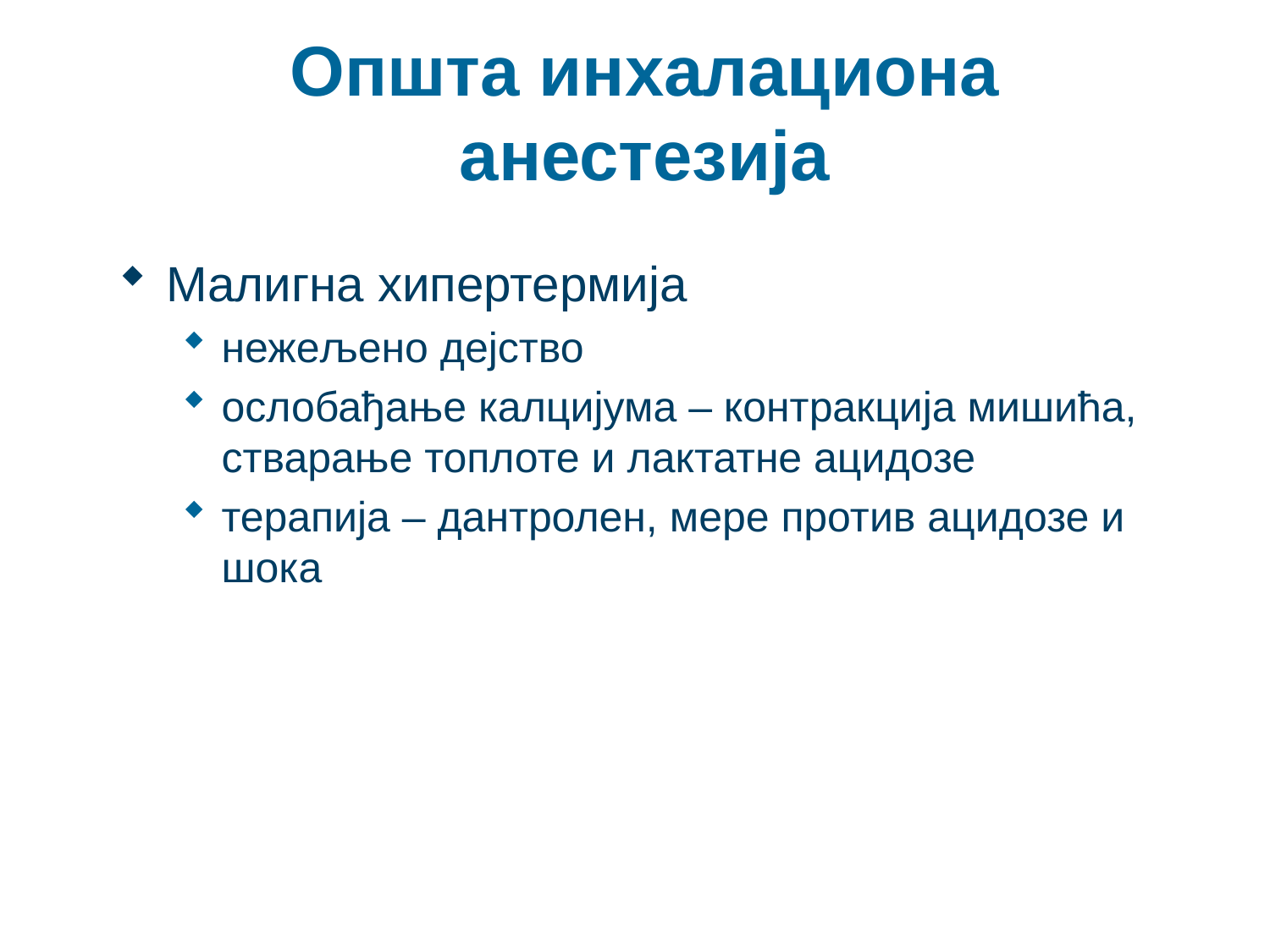

# Општа инхалациона анестезија
Малигна хипертермија
нежељено дејство
ослобађање калцијума – контракција мишића, стварање топлоте и лактатне ацидозе
терапија – дантролен, мере против ацидозе и шока